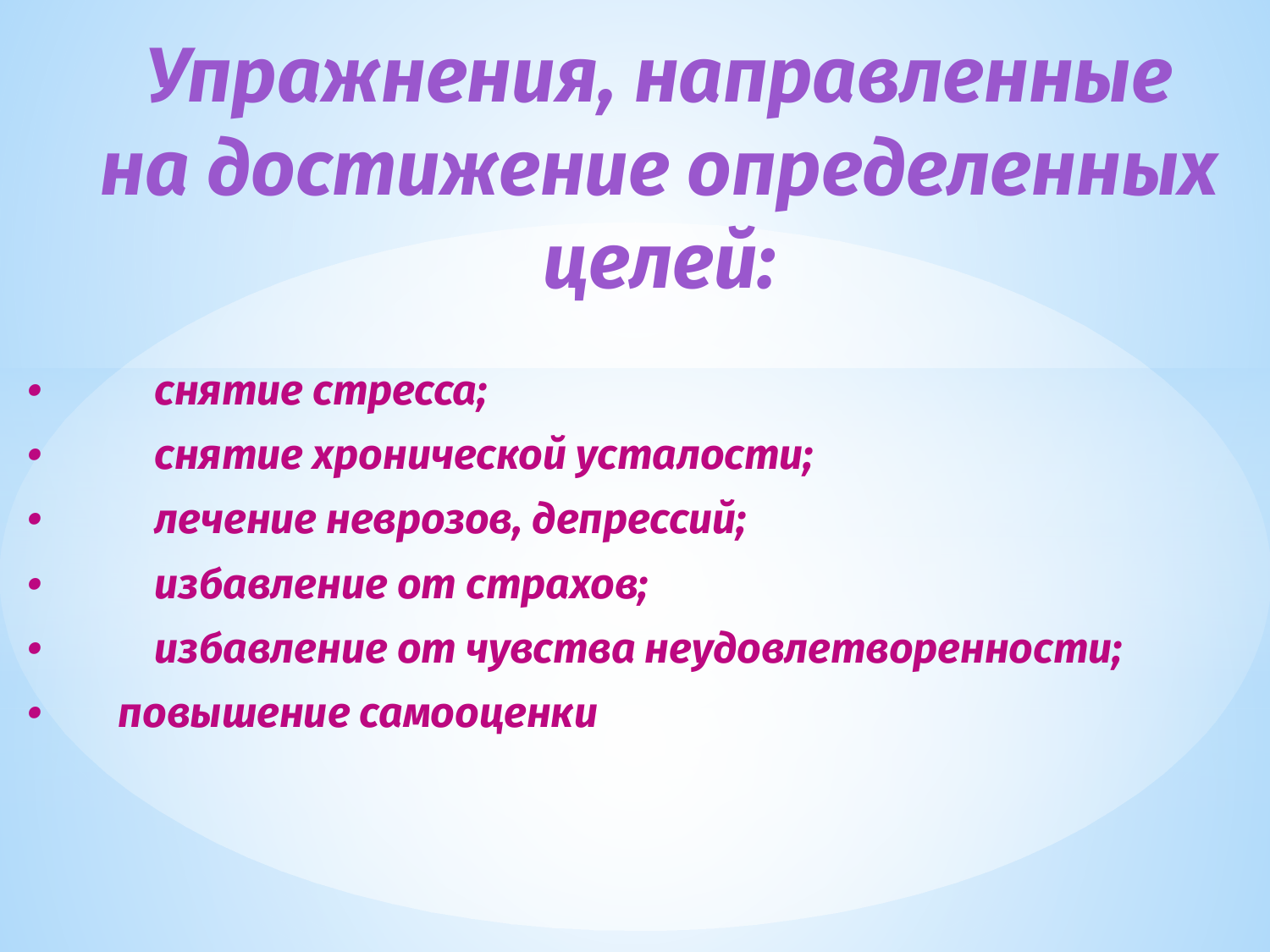

# Упражнения, направленные на достижение определенных целей:
•	снятие стресса;
•	снятие хронической усталости;
•	лечение неврозов, депрессий;
•	избавление от страхов;
•	избавление от чувства неудовлетворенности;
•        повышение самооценки